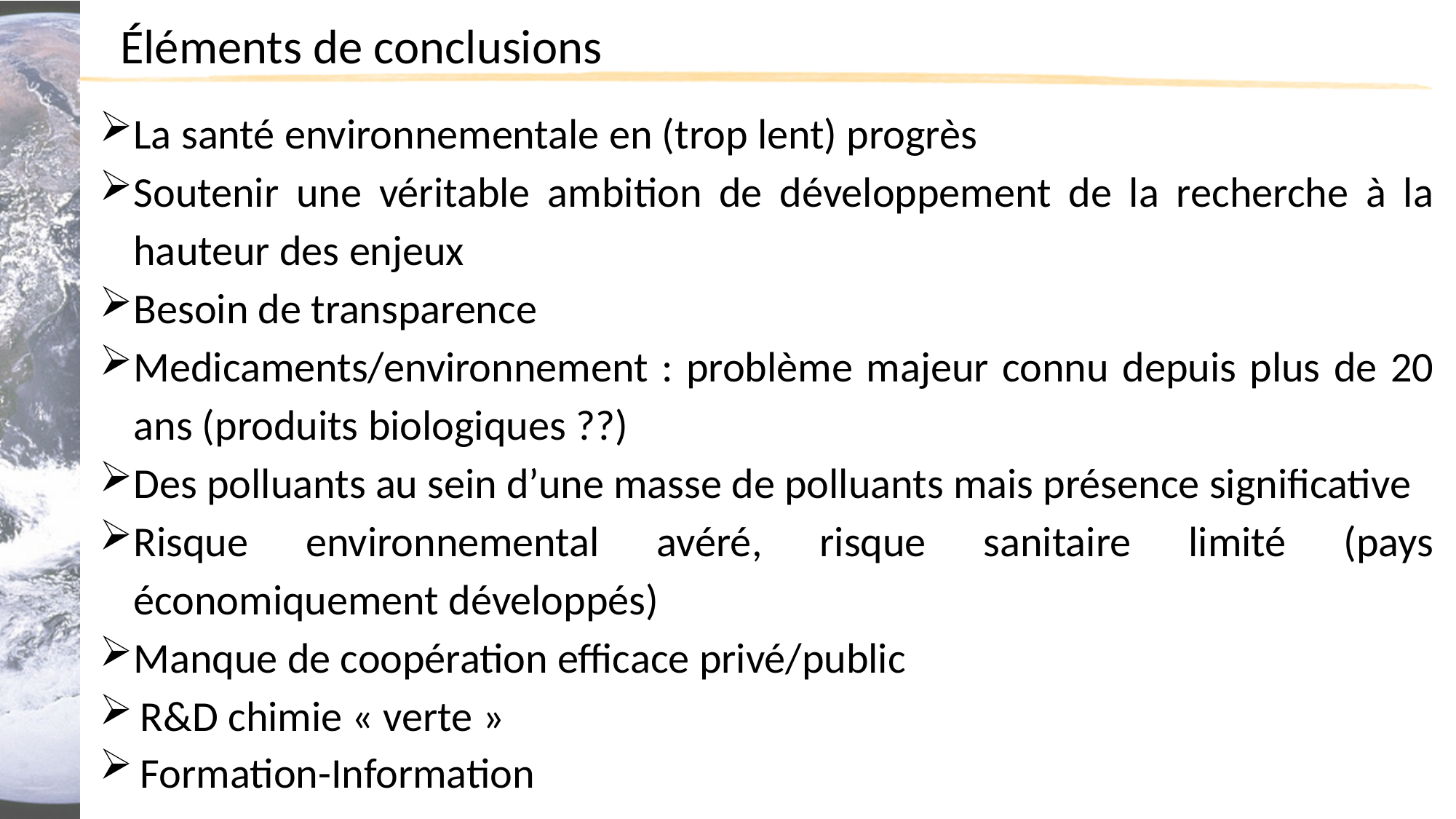

Éléments de conclusions
La santé environnementale en (trop lent) progrès
Soutenir une véritable ambition de développement de la recherche à la hauteur des enjeux
Besoin de transparence
Medicaments/environnement : problème majeur connu depuis plus de 20 ans (produits biologiques ??)
Des polluants au sein d’une masse de polluants mais présence significative
Risque environnemental avéré, risque sanitaire limité (pays économiquement développés)
Manque de coopération efficace privé/public
R&D chimie « verte »
Formation-Information